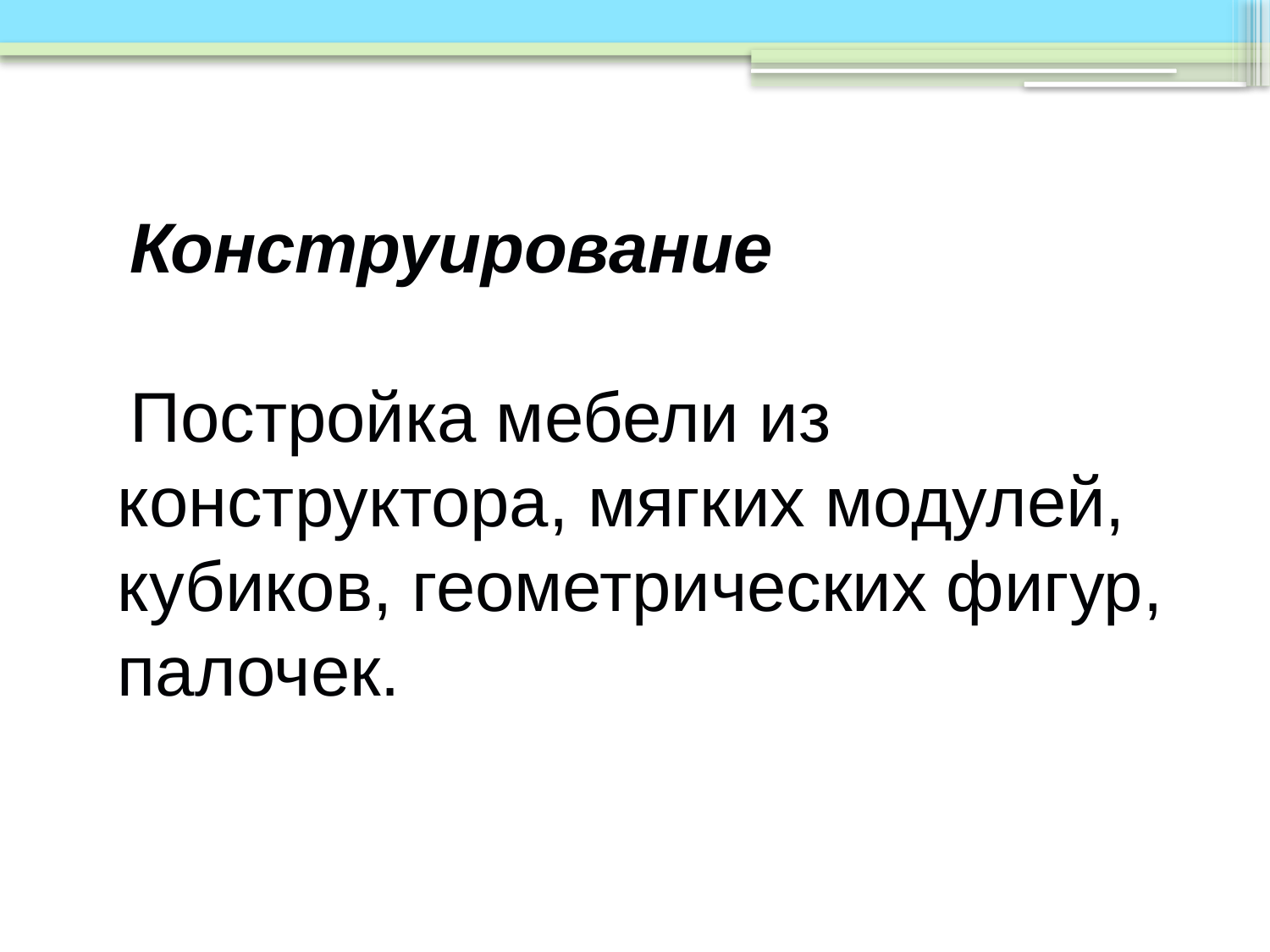

Конструирование

Постройка мебели из конструктора, мягких модулей,  кубиков, геометрических фигур, палочек.